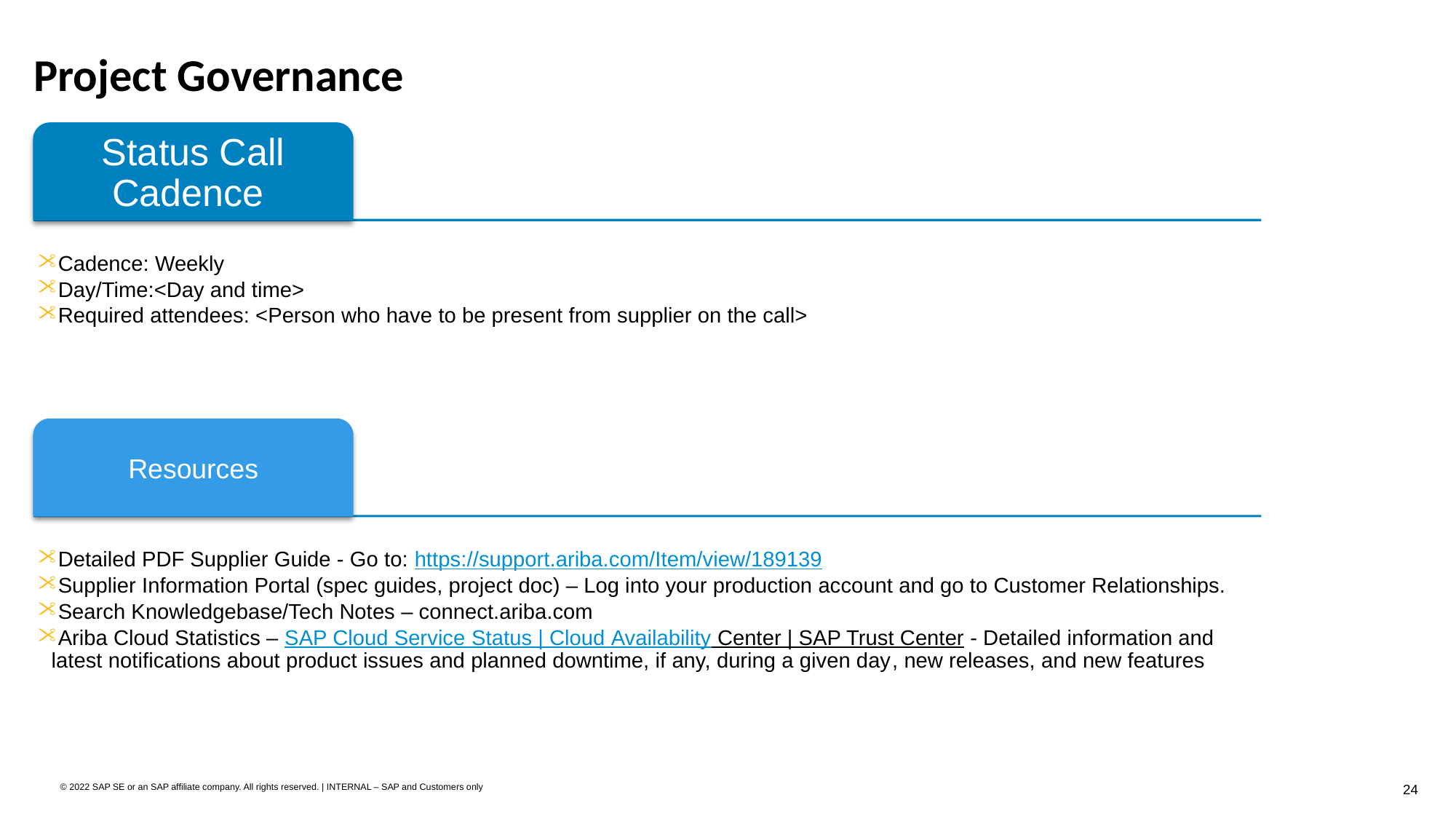

# Project Governance

Status Call Cadence

Cadence: Weekly
Day/Time:<Day and time>
Required attendees: <Person who have to be present from supplier on the call>

Resources

Detailed PDF Supplier Guide - Go to: https://support.ariba.com/Item/view/189139
Supplier Information Portal (spec guides, project doc) – Log into your production account and go to Customer Relationships.
Search Knowledgebase/Tech Notes – connect.ariba.com
Ariba Cloud Statistics – SAP Cloud Service Status | Cloud Availability Center | SAP Trust Center - Detailed information and latest notifications about product issues and planned downtime, if any, during a given day, new releases, and new features